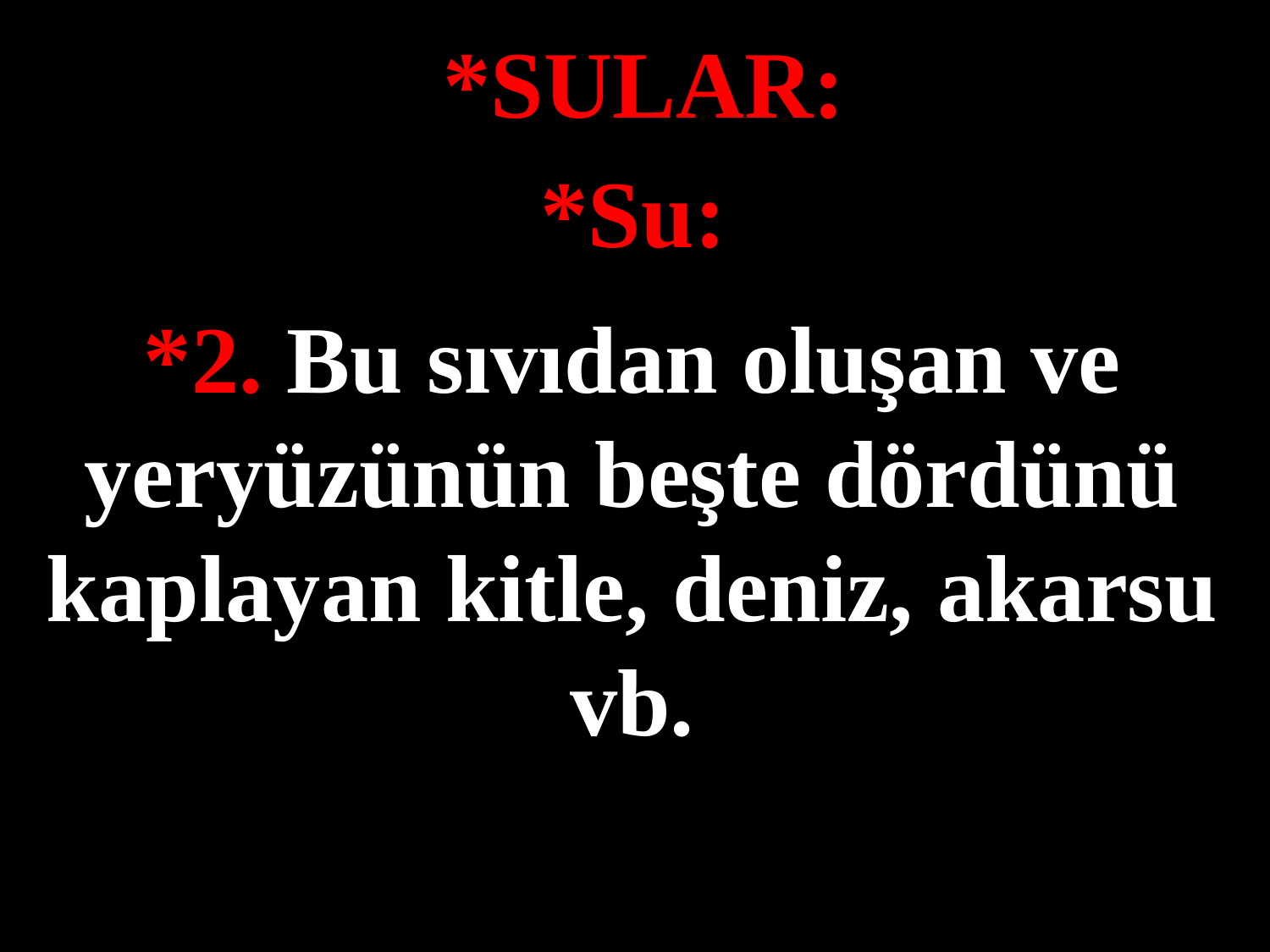

*SULAR:
*Su:
*2. Bu sıvıdan oluşan ve yeryüzünün beşte dördünü kaplayan kitle, deniz, akarsu vb.
#